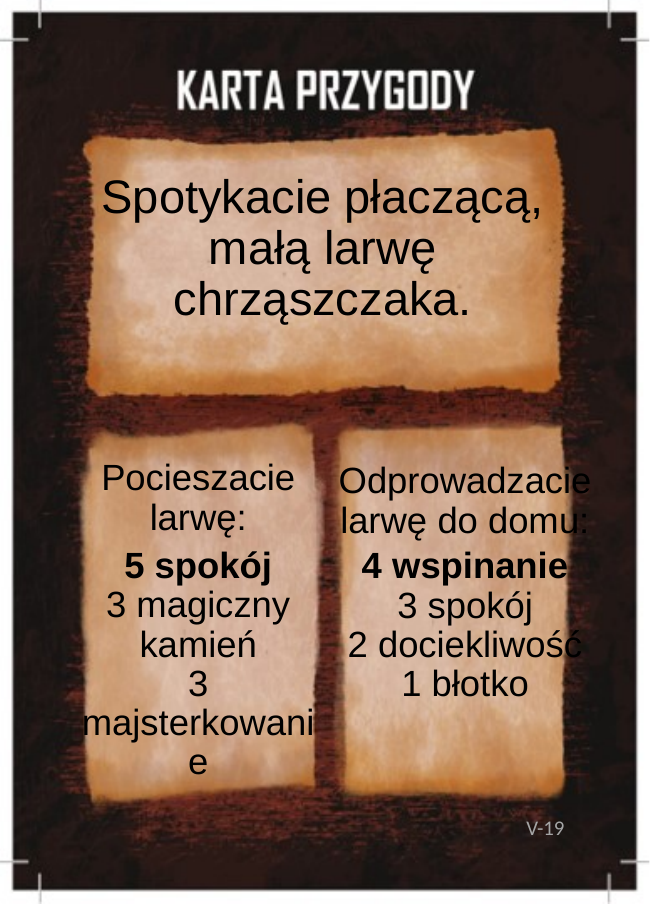

# Spotykacie płaczącą, małą larwę chrząszczaka.
Odprowadzacie larwę do domu:
4 wspinanie
3 spokój
2 dociekliwość
1 błotko
Pocieszacie larwę:
5 spokój
3 magiczny kamień
3 majsterkowanie
V-19